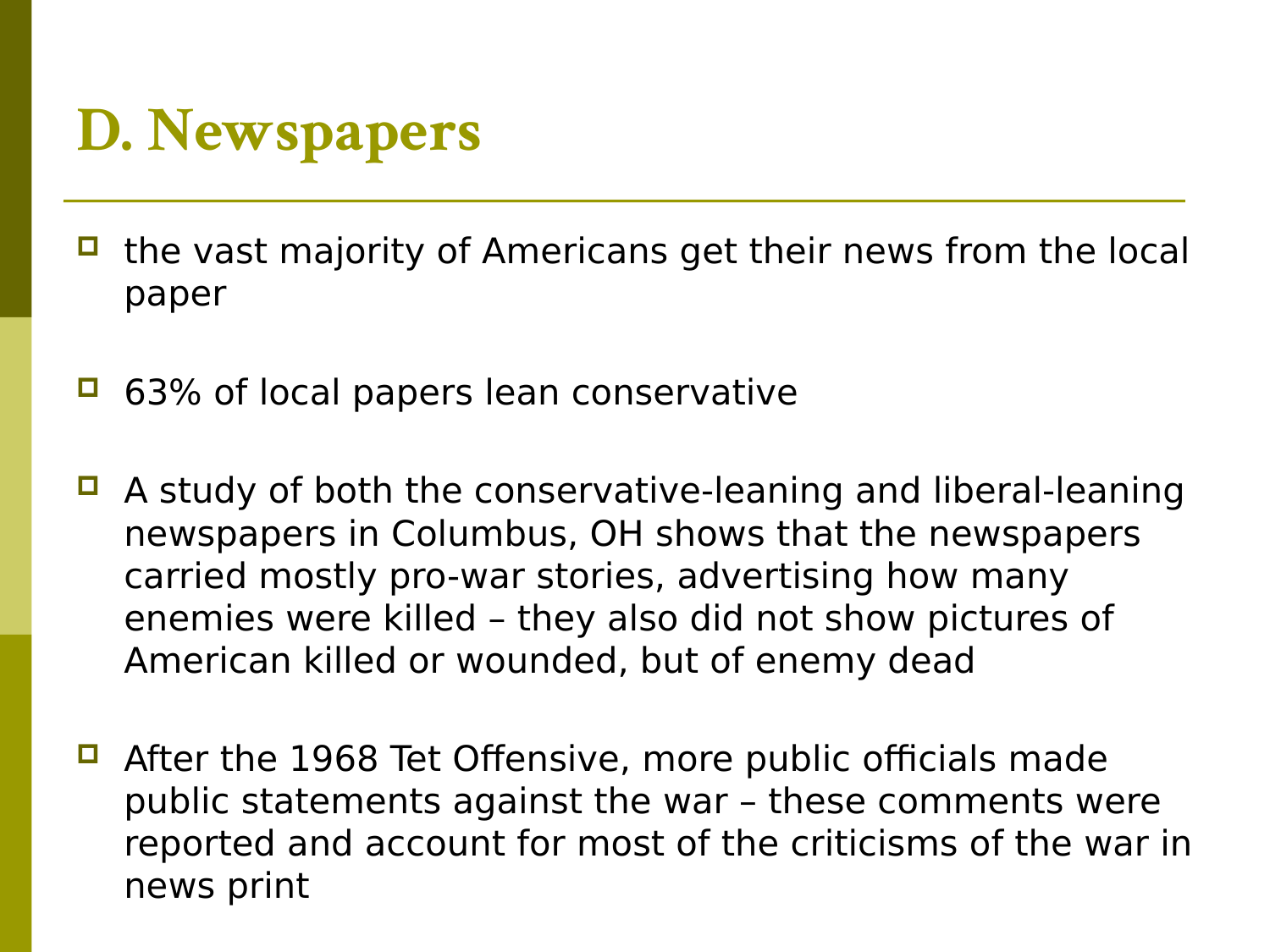

# D. Newspapers
the vast majority of Americans get their news from the local paper

63% of local papers lean conservative

A study of both the conservative-leaning and liberal-leaning newspapers in Columbus, OH shows that the newspapers carried mostly pro-war stories, advertising how many enemies were killed – they also did not show pictures of American killed or wounded, but of enemy dead

After the 1968 Tet Offensive, more public officials made public statements against the war – these comments were reported and account for most of the criticisms of the war in news print